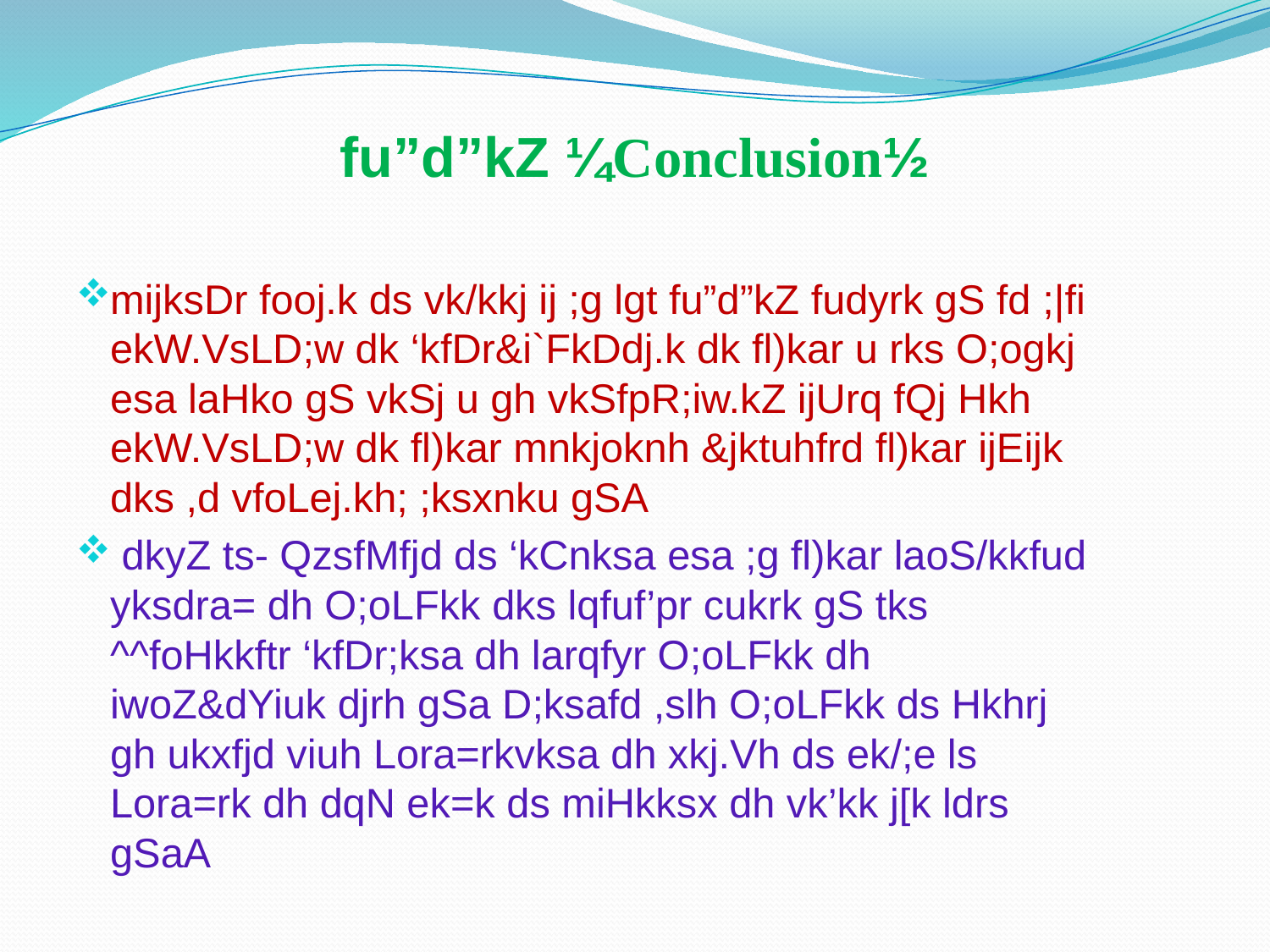

# fu”d”kZ ¼Conclusion½
mijksDr fooj.k ds vk/kkj ij ;g lgt fu”d”kZ fudyrk gS fd ;|fi ekW.VsLD;w dk ‘kfDr&i`FkDdj.k dk fl)kar u rks O;ogkj esa laHko gS vkSj u gh vkSfpR;iw.kZ ijUrq fQj Hkh ekW.VsLD;w dk fl)kar mnkjoknh &jktuhfrd fl)kar ijEijk dks ,d vfoLej.kh; ;ksxnku gSA
 dkyZ ts- QzsfMfjd ds ‘kCnksa esa ;g fl)kar laoS/kkfud  yksdra= dh O;oLFkk dks lqfuf’pr cukrk gS tks ^^foHkkftr ‘kfDr;ksa dh larqfyr O;oLFkk dh iwoZ&dYiuk djrh gSa D;ksafd ,slh O;oLFkk ds Hkhrj gh ukxfjd viuh Lora=rkvksa dh xkj.Vh ds ek/;e ls Lora=rk dh dqN ek=k ds miHkksx dh vk’kk j[k ldrs gSaA